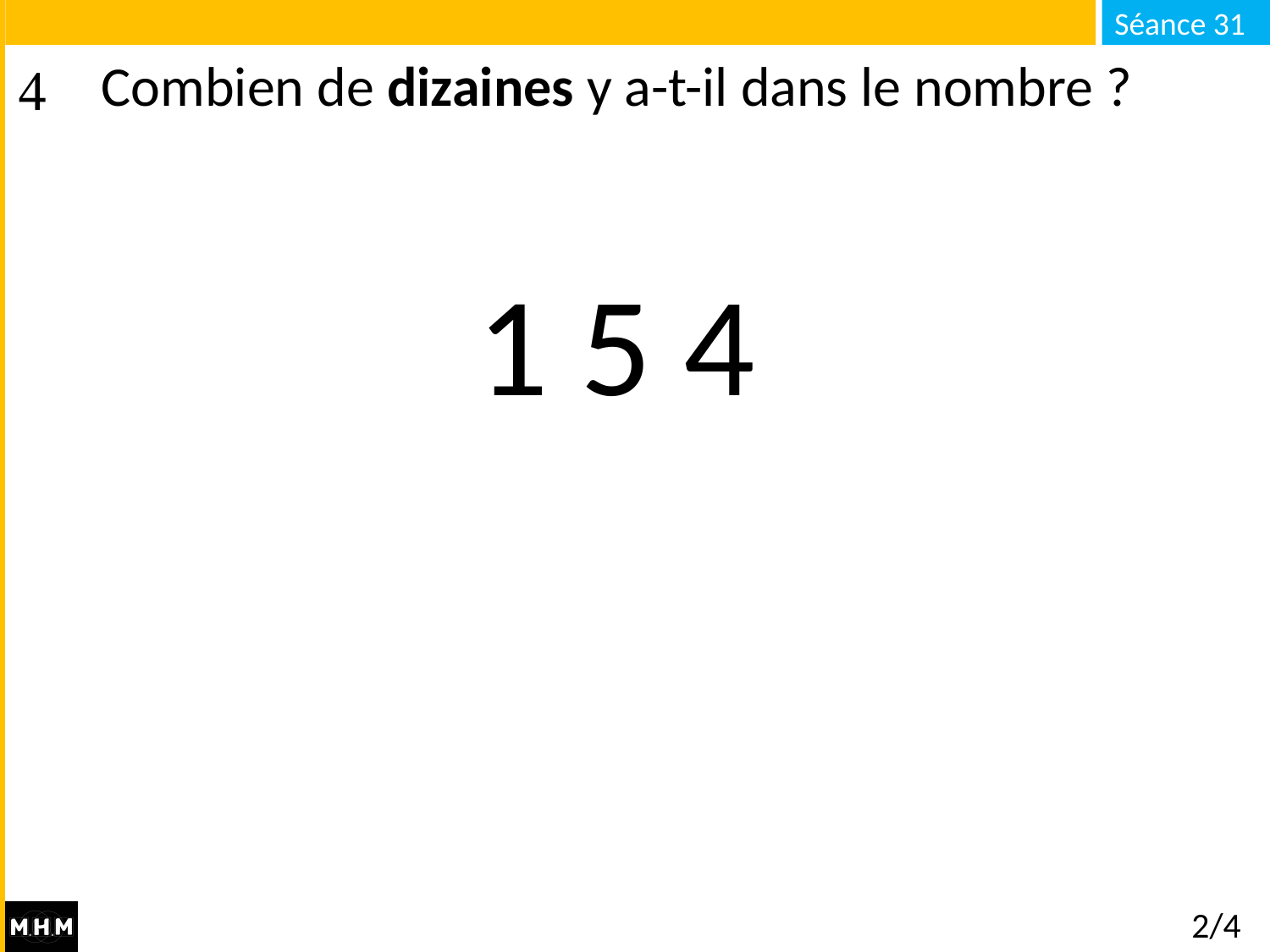

# Combien de dizaines y a-t-il dans le nombre ?
1 5 4
2/4